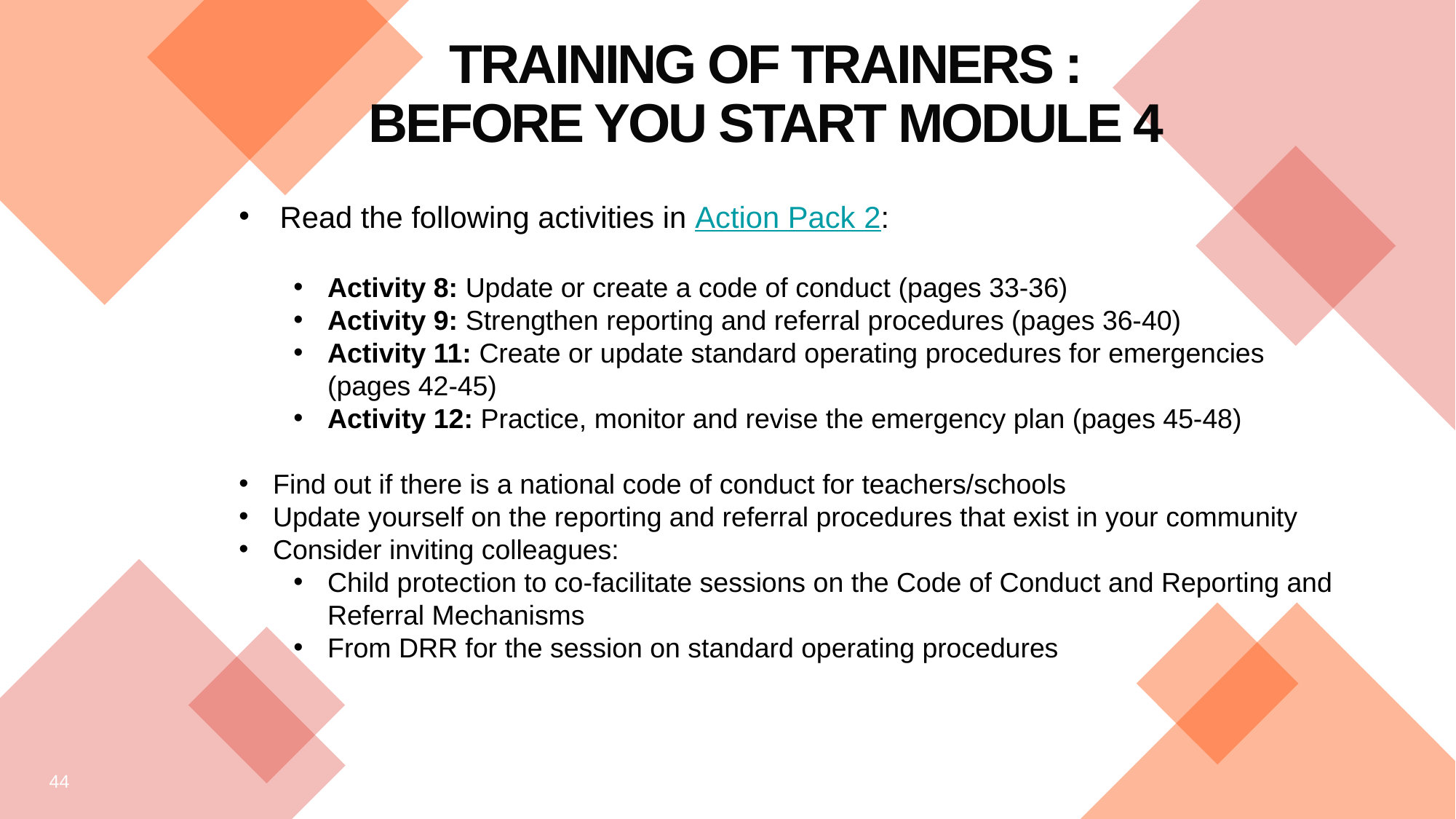

# TRAINING OF TRAINERS : Before you start module 4

Read the following activities in Action Pack 2:

Activity 8: Update or create a code of conduct (pages 33-36)
Activity 9: Strengthen reporting and referral procedures (pages 36-40)
Activity 11: Create or update standard operating procedures for emergencies (pages 42-45)
Activity 12: Practice, monitor and revise the emergency plan (pages 45-48)

Find out if there is a national code of conduct for teachers/schools
Update yourself on the reporting and referral procedures that exist in your community
Consider inviting colleagues:
Child protection to co-facilitate sessions on the Code of Conduct and Reporting and Referral Mechanisms
From DRR for the session on standard operating procedures

44